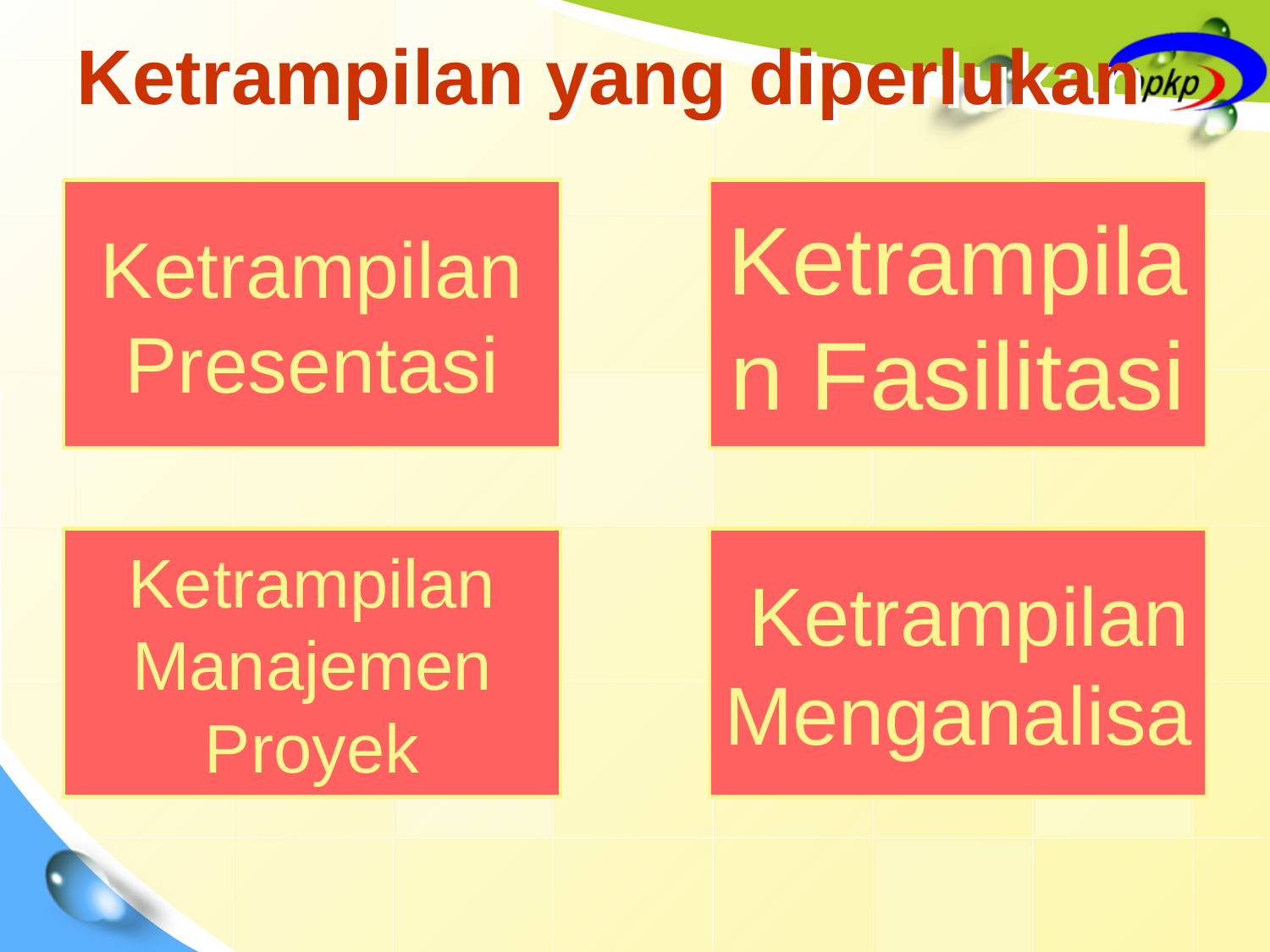

# Ketrampilan yang diperlukan
Ketrampilan Presentasi
Ketrampilan Fasilitasi
Ketrampilan Manajemen Proyek
 Ketrampilan Menganalisa